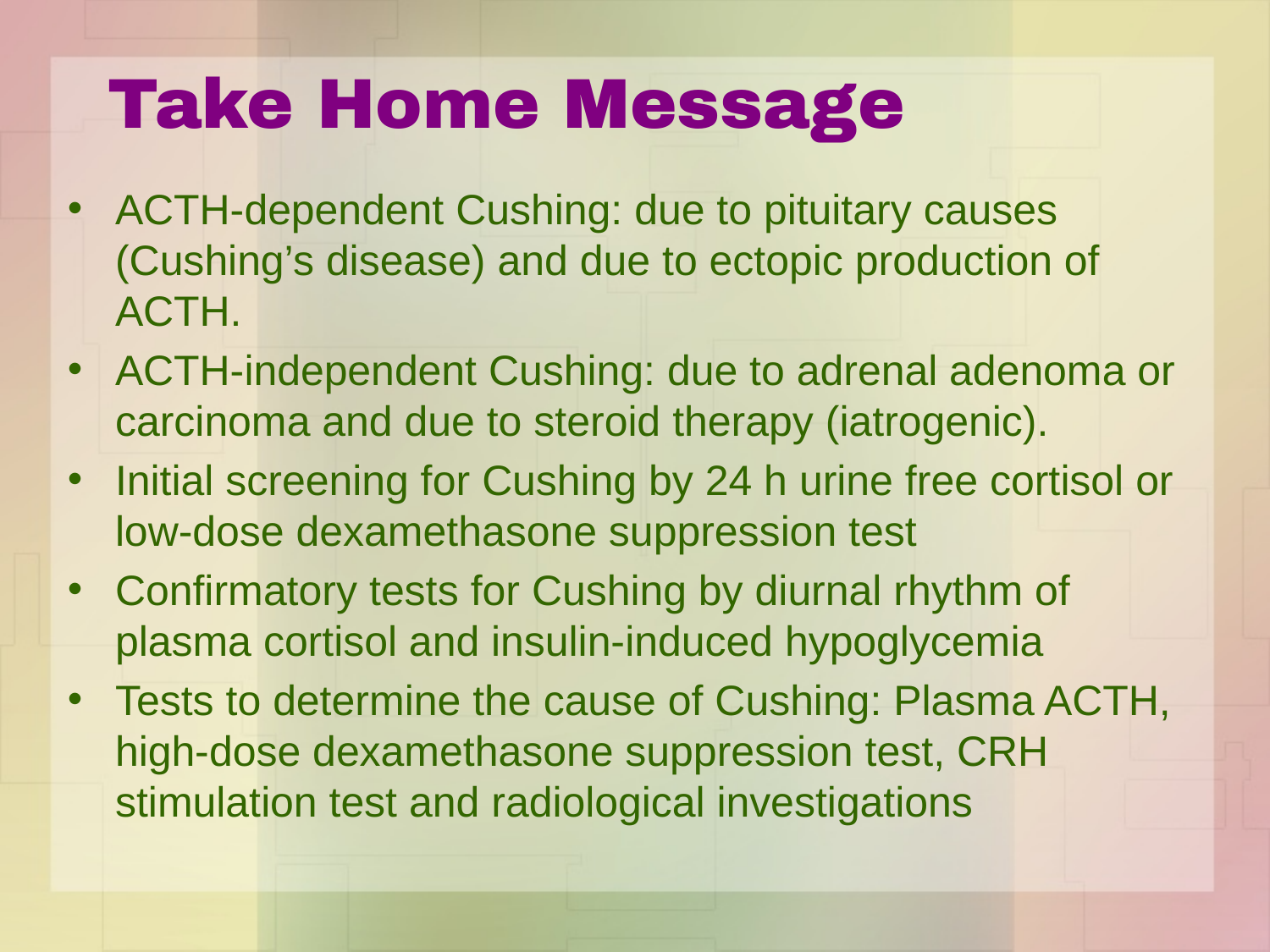

Take Home Message
ACTH-dependent Cushing: due to pituitary causes (Cushing’s disease) and due to ectopic production of ACTH.
ACTH-independent Cushing: due to adrenal adenoma or carcinoma and due to steroid therapy (iatrogenic).
Initial screening for Cushing by 24 h urine free cortisol or low-dose dexamethasone suppression test
Confirmatory tests for Cushing by diurnal rhythm of plasma cortisol and insulin-induced hypoglycemia
Tests to determine the cause of Cushing: Plasma ACTH, high-dose dexamethasone suppression test, CRH stimulation test and radiological investigations